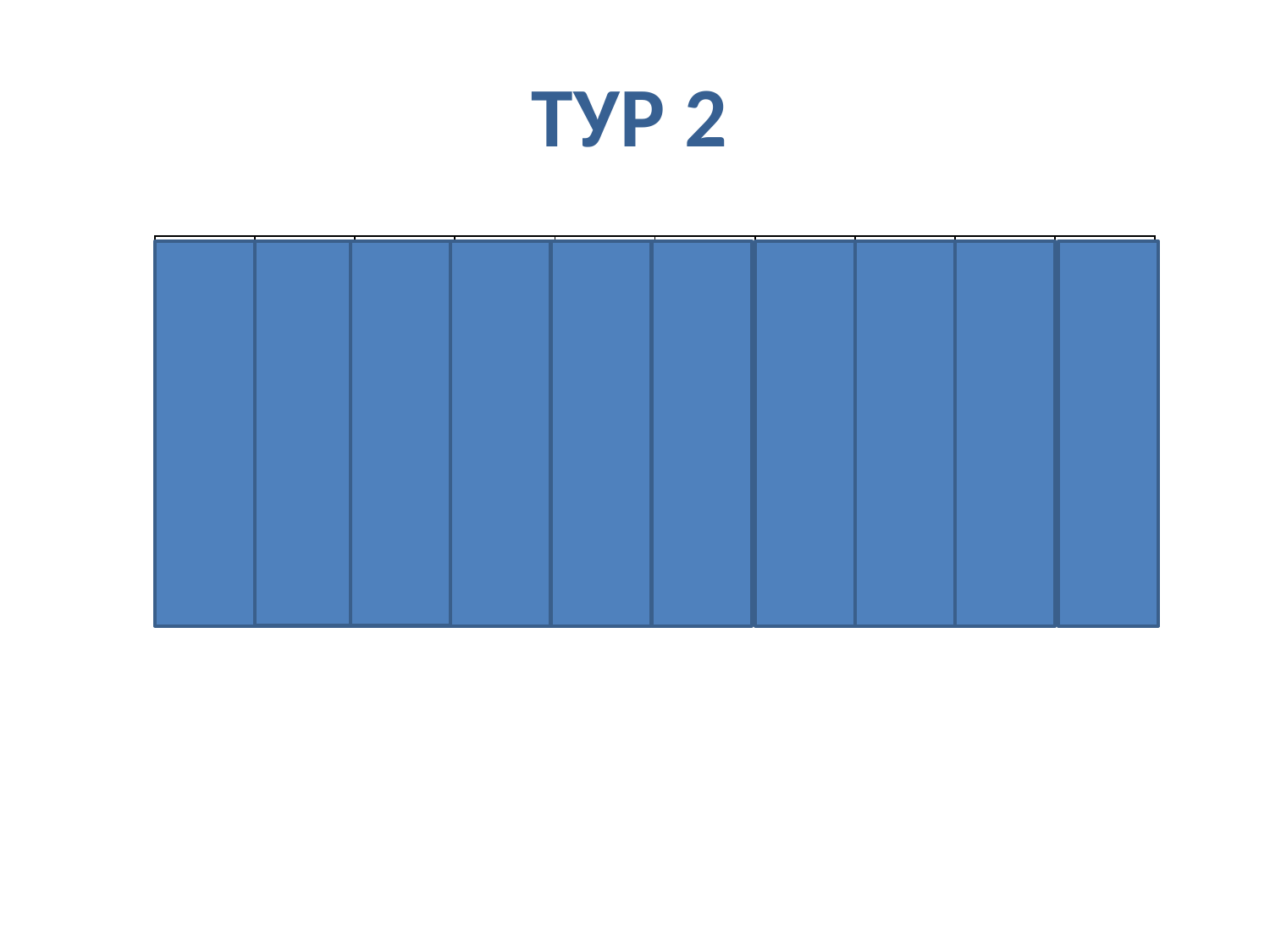

ТУР 2
|  |  |  |  |  |  |  |  |  |  |
| --- | --- | --- | --- | --- | --- | --- | --- | --- | --- |

С Е МЛ Ё В С К О Е